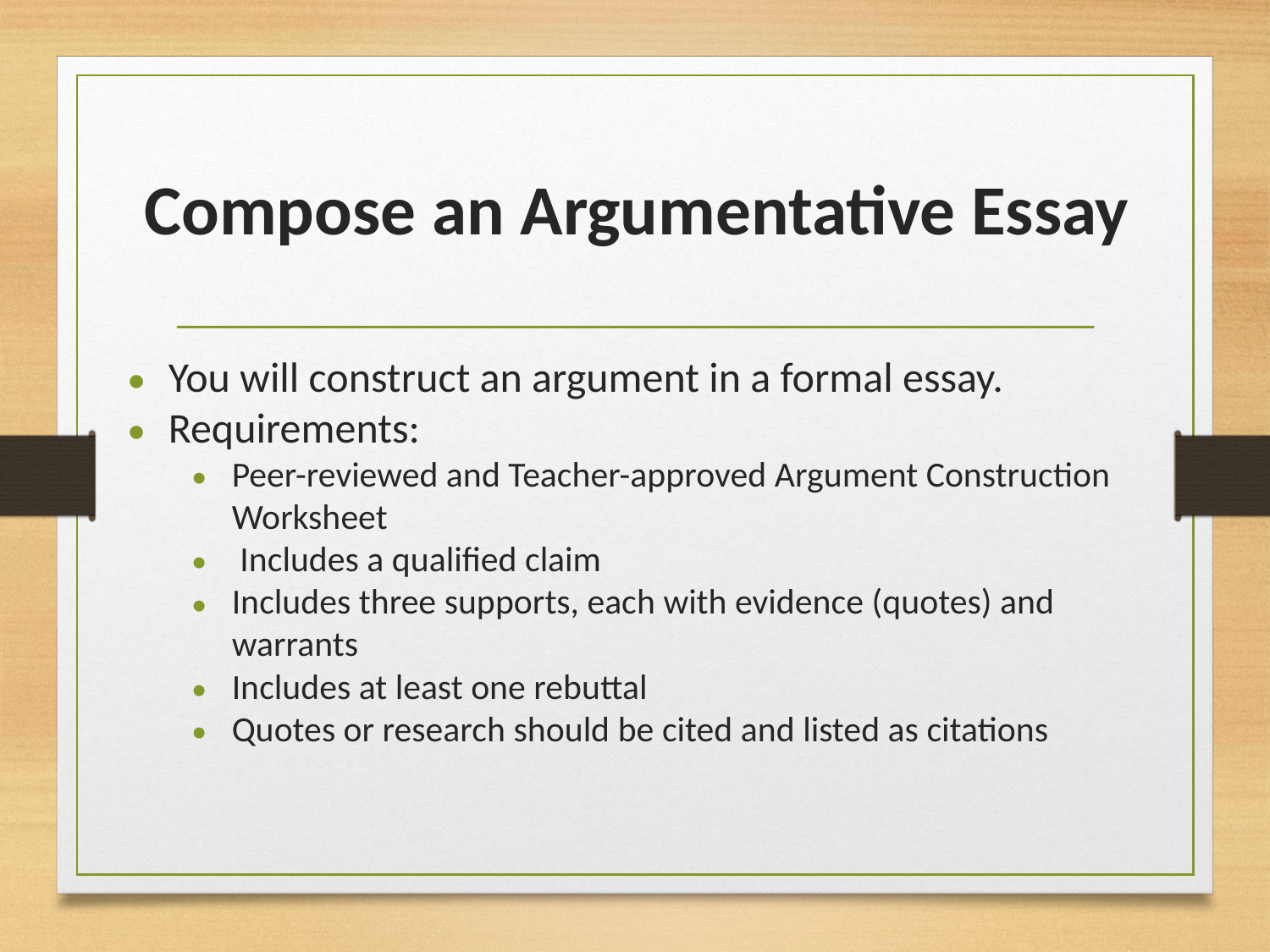

# Compose an Argumentative Essay
​You will construct an argument in a formal essay.
Requirements:
Peer-reviewed and Teacher-approved Argument Construction Worksheet
 Includes a qualified claim
Includes three supports, each with evidence (quotes) and warrants
Includes at least one rebuttal
Quotes or research should be cited and listed as citations